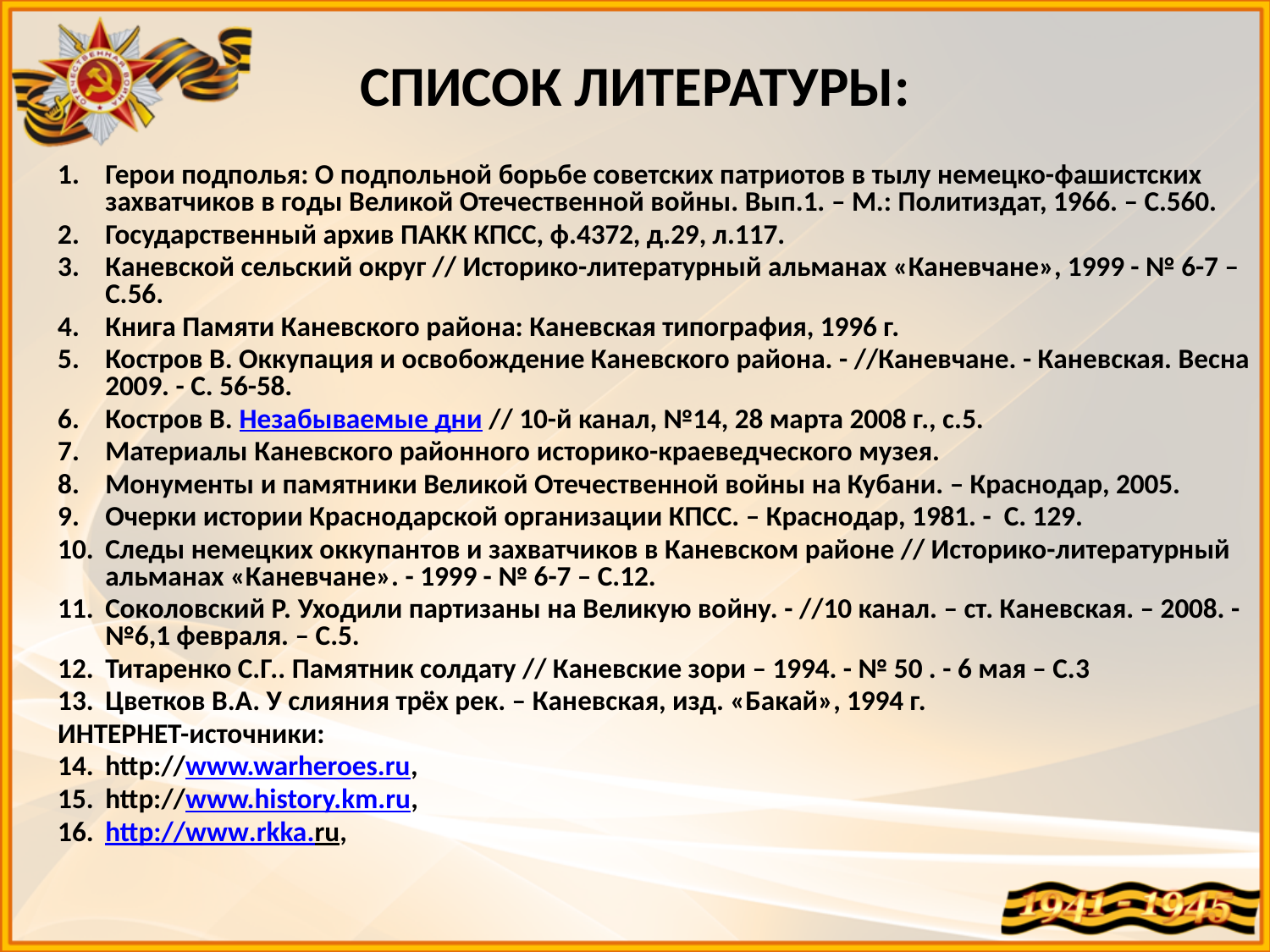

# СПИСОК ЛИТЕРАТУРЫ:
Герои подполья: О подпольной борьбе советских патриотов в тылу немецко-фашистских захватчиков в годы Великой Отечественной войны. Вып.1. – М.: Политиздат, 1966. – С.560.
Государственный архив ПАКК КПСС, ф.4372, д.29, л.117.
Каневской сельский округ // Историко-литературный альманах «Каневчане», 1999 - № 6-7 – С.56.
Книга Памяти Каневского района: Каневская типография, 1996 г.
Костров В. Оккупация и освобождение Каневского района. - //Каневчане. - Каневская. Весна 2009. - С. 56-58.
Костров В. Незабываемые дни // 10-й канал, №14, 28 марта 2008 г., с.5.
Материалы Каневского районного историко-краеведческого музея.
Монументы и памятники Великой Отечественной войны на Кубани. – Краснодар, 2005.
Очерки истории Краснодарской организации КПСС. – Краснодар, 1981. -  С. 129.
Следы немецких оккупантов и захватчиков в Каневском районе // Историко-литературный альманах «Каневчане». - 1999 - № 6-7 – С.12.
Соколовский Р. Уходили партизаны на Великую войну. - //10 канал. – ст. Каневская. – 2008. - №6,1 февраля. – С.5.
Титаренко С.Г.. Памятник солдату // Каневские зори – 1994. - № 50 . - 6 мая – С.3
Цветков В.А. У слияния трёх рек. – Каневская, изд. «Бакай», 1994 г.
ИНТЕРНЕТ-источники:
http://www.warheroes.ru,
http://www.history.km.ru,
http://www.rkka.ru,